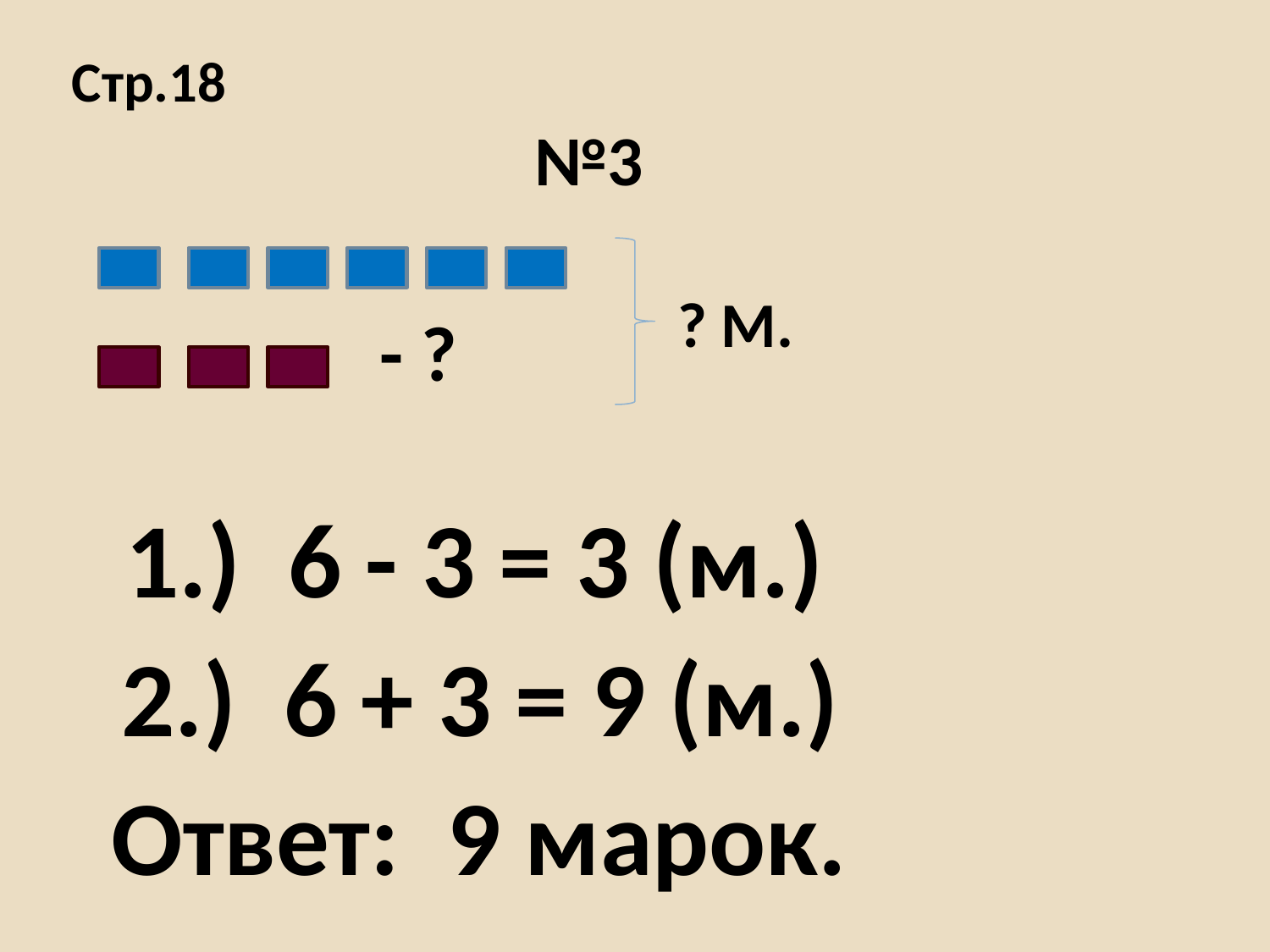

Стр.18
 №3

? М.
- ?

1.)  6 - 3 = 3 (м.)
2.)  6 + 3 = 9 (м.)
Ответ:  9 марок.